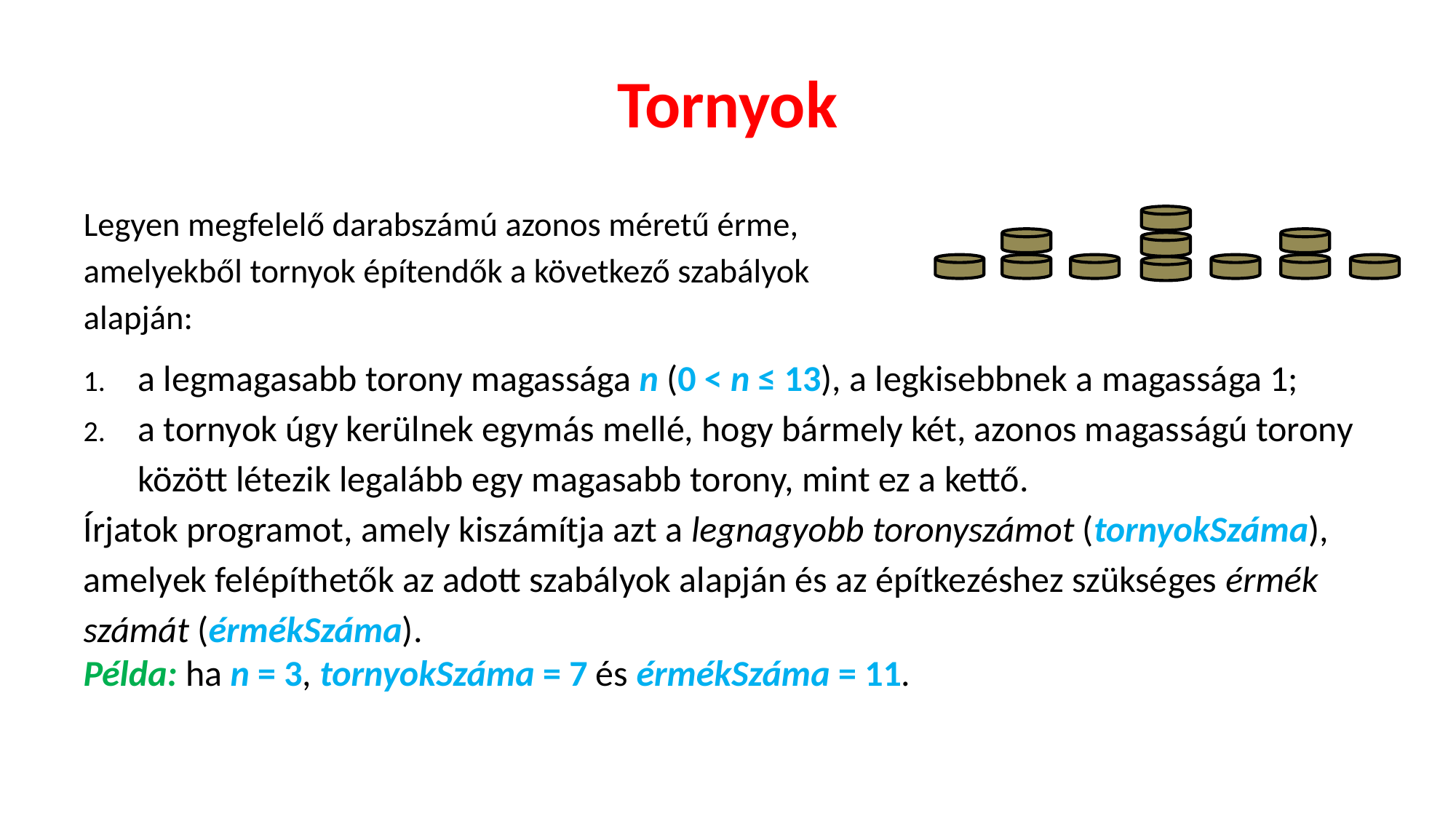

# Tornyok
Legyen megfelelő darabszámú azonos méretű érme, amelyekből tornyok építendők a következő szabályok alapján:

a legmagasabb torony magassága n (0 < n ≤ 13), a legkisebbnek a magas­sága 1;
a tornyok úgy kerülnek egymás mellé, hogy bármely két, azonos magas­ságú torony között létezik legalább egy magasabb torony, mint ez a kettő.
Írjatok programot, amely kiszámítja azt a legnagyobb toronyszámot (tor­nyokSzáma), amelyek felépíthetők az adott szabályok alapján és az építkezéshez szükséges érmék számát (érmékSzáma).
Példa: ha n = 3, tornyokSzáma = 7 és érmékSzáma = 11.